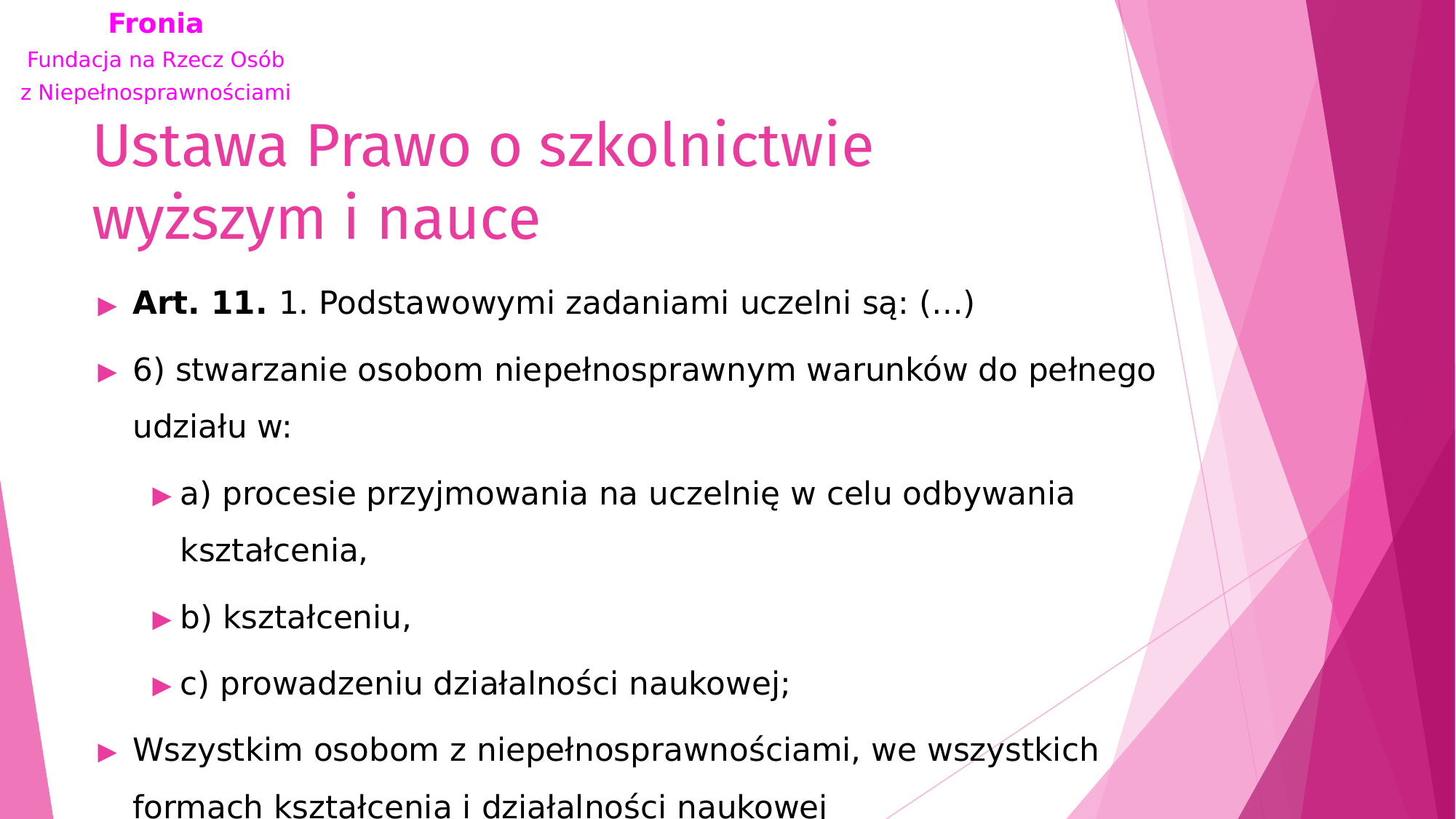

# Ustawa Prawo o szkolnictwie wyższym i nauce
Art. 11. 1. Podstawowymi zadaniami uczelni są: (…)
6) stwarzanie osobom niepełnosprawnym warunków do pełnego udziału w:
a) procesie przyjmowania na uczelnię w celu odbywania kształcenia,
b) kształceniu,
c) prowadzeniu działalności naukowej;
Wszystkim osobom z niepełnosprawnościami, we wszystkich
formach kształcenia i działalności naukowej